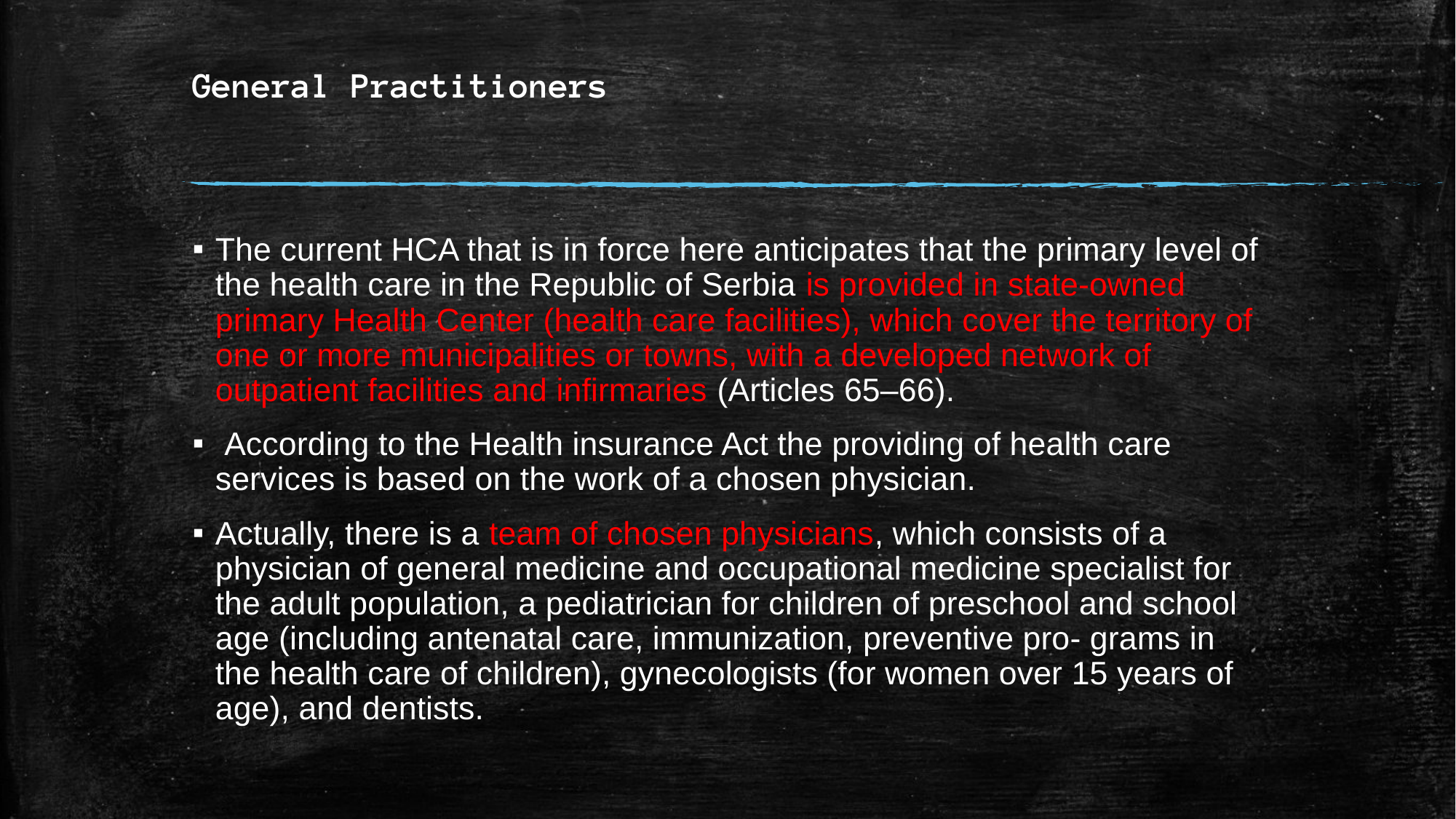

# General Practitioners
The current HCA that is in force here anticipates that the primary level of the health care in the Republic of Serbia is provided in state-owned primary Health Center (health care facilities), which cover the territory of one or more municipalities or towns, with a developed network of outpatient facilities and inﬁrmaries (Articles 65–66).
 According to the Health insurance Act the providing of health care services is based on the work of a chosen physician.
Actually, there is a team of chosen physicians, which consists of a physician of general medicine and occupational medicine specialist for the adult population, a pediatrician for children of preschool and school age (including antenatal care, immunization, preventive pro- grams in the health care of children), gynecologists (for women over 15 years of age), and dentists.